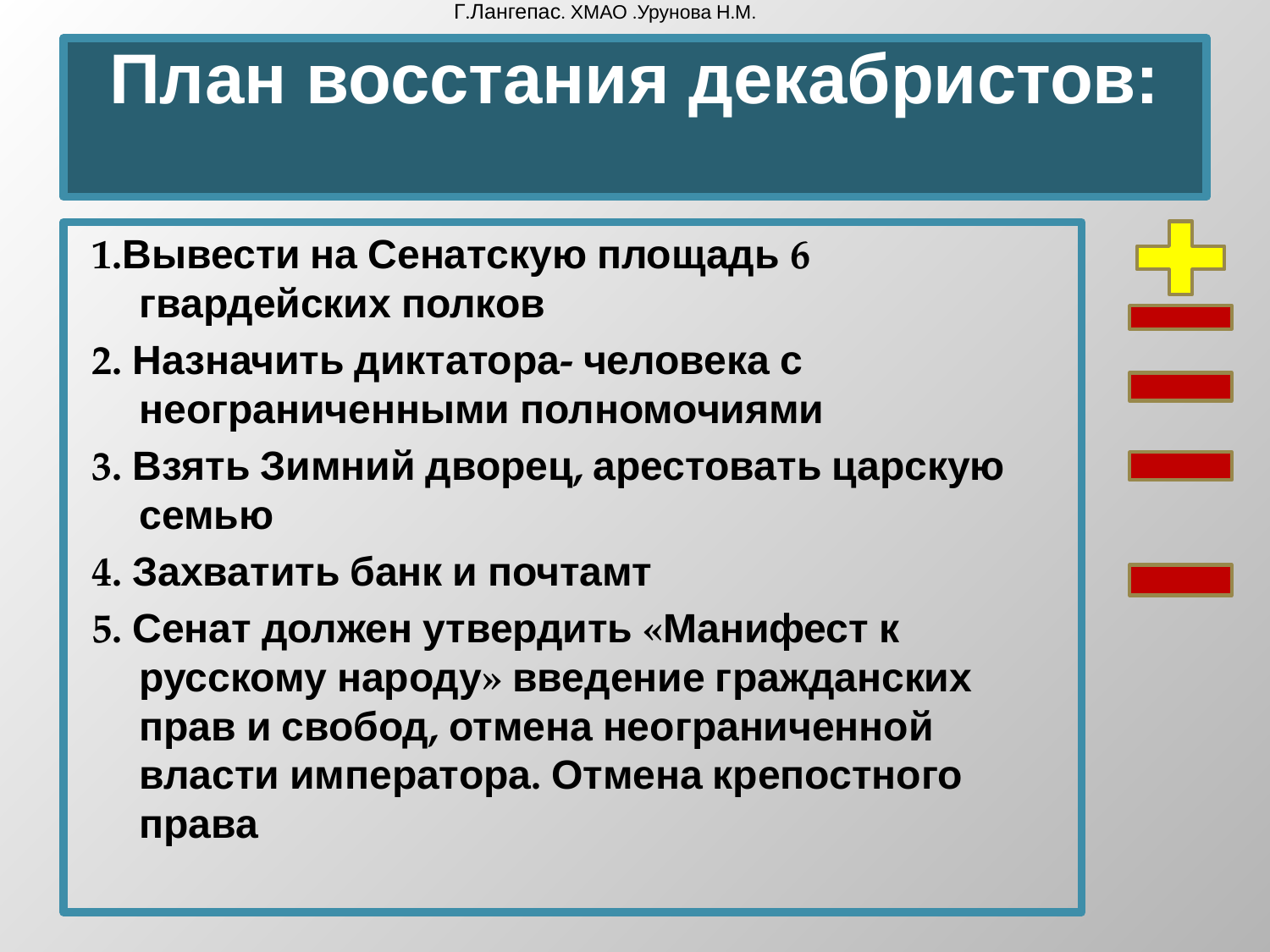

Г.Лангепас. ХМАО .Урунова Н.М.
# План восстания декабристов:

1.Вывести на Сенатскую площадь 6 гвардейских полков
2. Назначить диктатора- человека с неограниченными полномочиями
3. Взять Зимний дворец, арестовать царскую семью
4. Захватить банк и почтамт
5. Сенат должен утвердить «Манифест к русскому народу» введение гражданских прав и свобод, отмена неограниченной власти императора. Отмена крепостного права